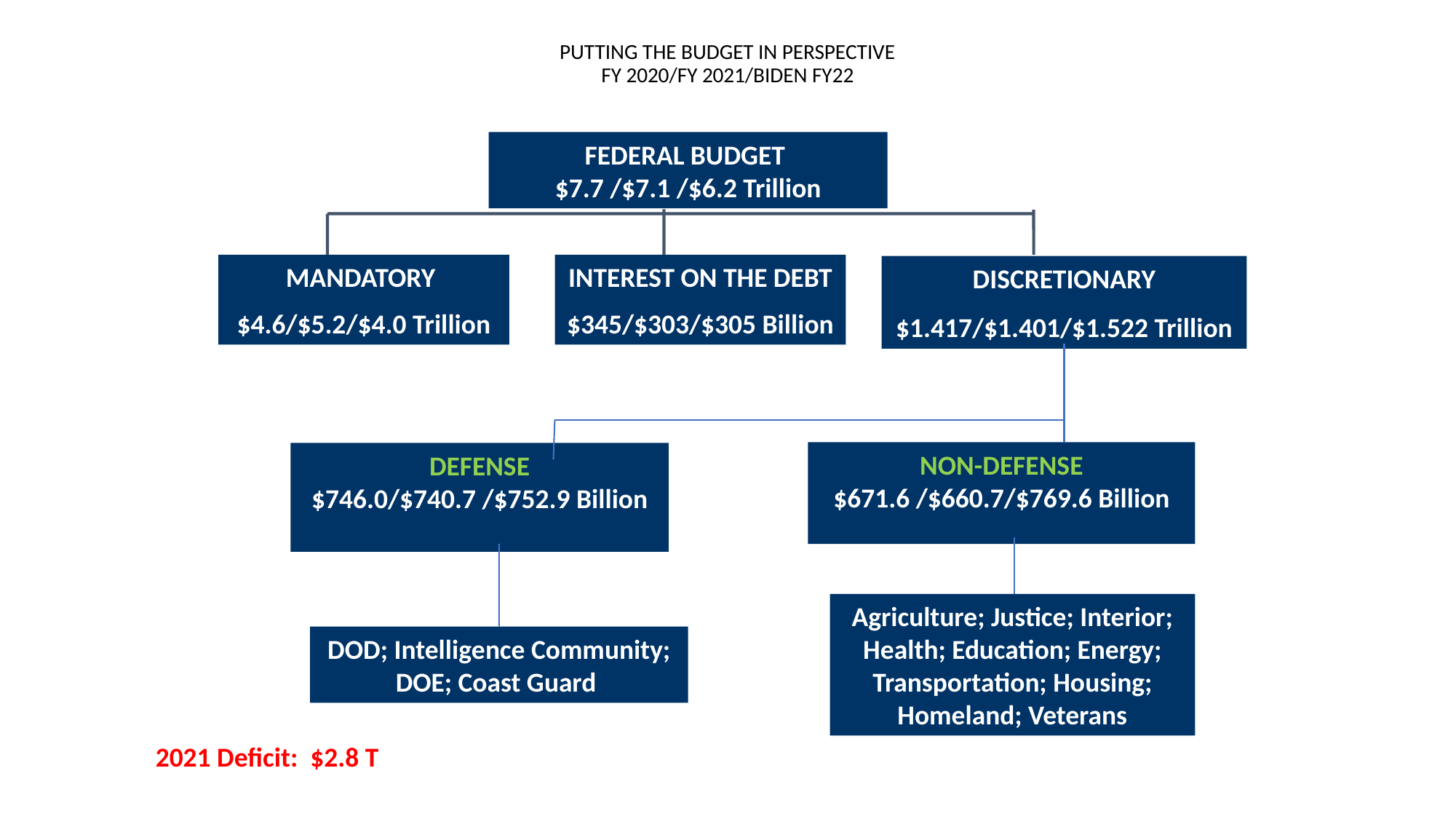

PUTTING THE BUDGET IN PERSPECTIVE
FY 2020/FY 2021/BIDEN FY22
FEDERAL BUDGET
$7.7 /$7.1 /$6.2 Trillion

INTEREST ON THE DEBT
$345/$303/$305 Billion
MANDATORY
$4.6/$5.2/$4.0 Trillion
DISCRETIONARY
$1.417/$1.401/$1.522 Trillion
NON-DEFENSE
$671.6 /$660.7/$769.6 Billion

DEFENSE
$746.0/$740.7 /$752.9 Billion

Agriculture; Justice; Interior; Health; Education; Energy; Transportation; Housing; Homeland; Veterans
DOD; Intelligence Community; DOE; Coast Guard
2021 Deficit:  $2.8 T